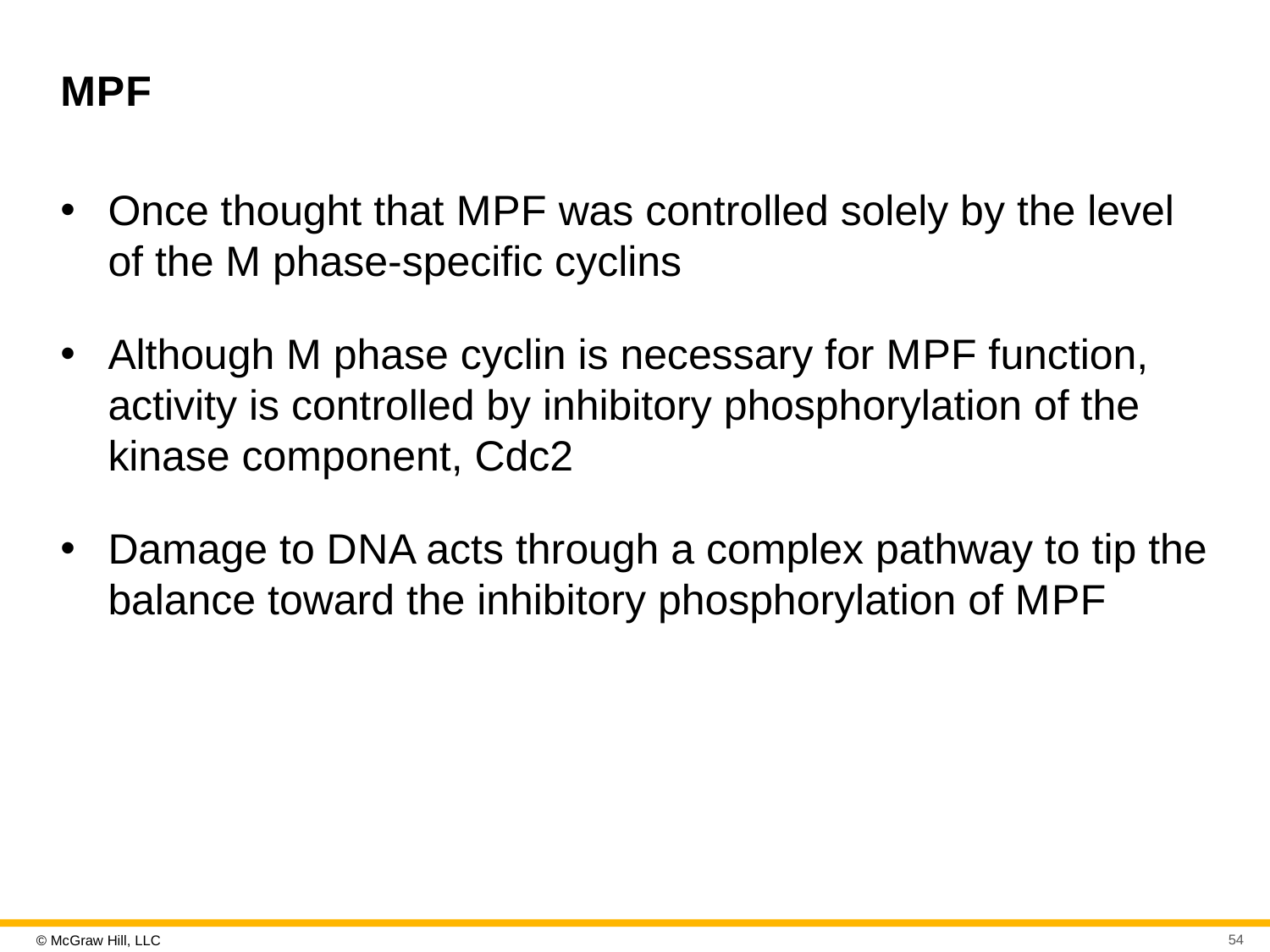

# M  P  F
Once thought that M P F was controlled solely by the level of the M phase-specific cyclins
Although M phase cyclin is necessary for M P F function, activity is controlled by inhibitory phosphorylation of the kinase component, Cdc2
Damage to D N A acts through a complex pathway to tip the balance toward the inhibitory phosphorylation of M P F
54